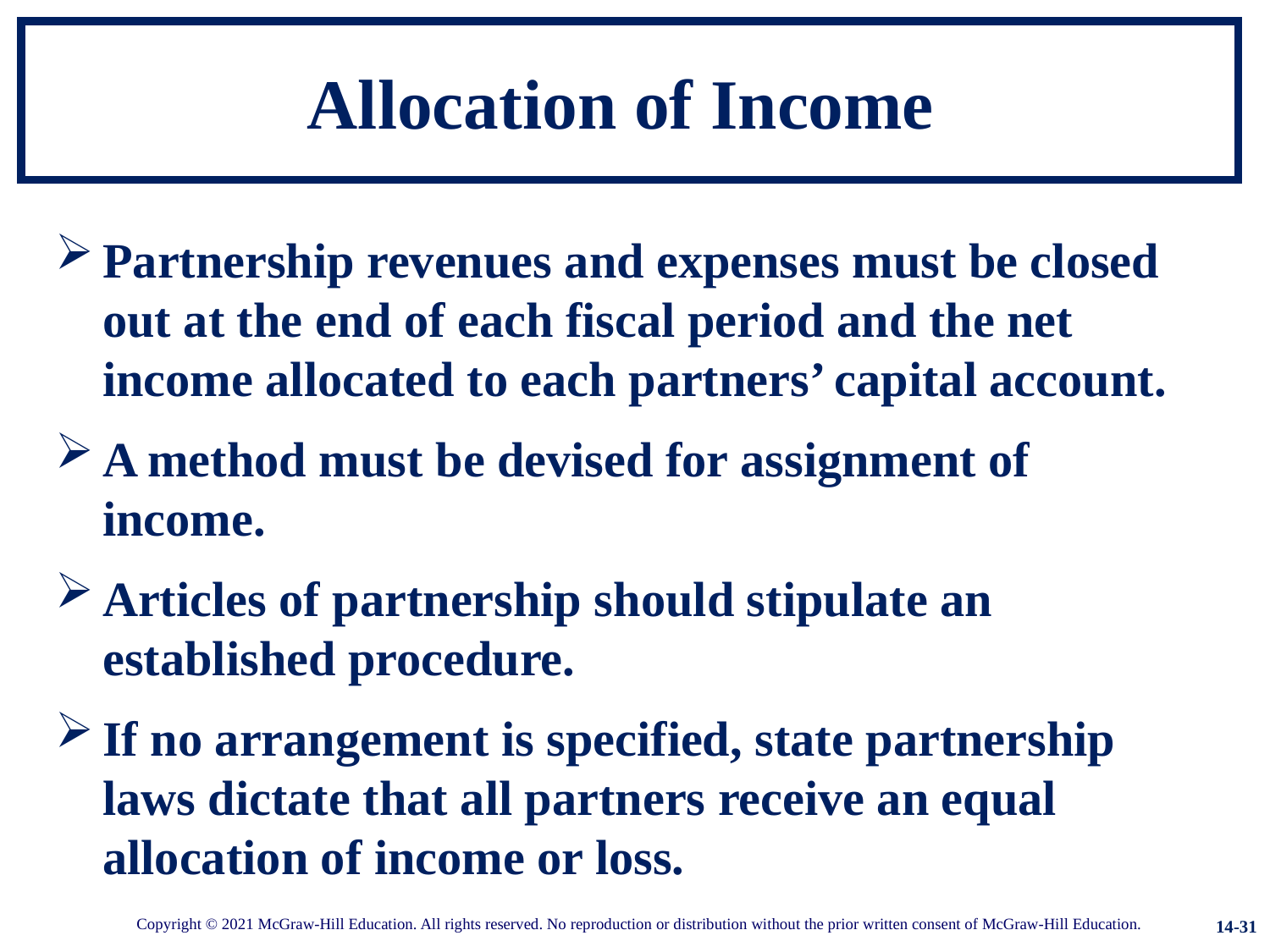

# Allocation of Income
Partnership revenues and expenses must be closed out at the end of each fiscal period and the net income allocated to each partners’ capital account.
A method must be devised for assignment of income.
Articles of partnership should stipulate an established procedure.
If no arrangement is specified, state partnership laws dictate that all partners receive an equal allocation of income or loss.
14-31
Copyright © 2021 McGraw-Hill Education. All rights reserved. No reproduction or distribution without the prior written consent of McGraw-Hill Education.